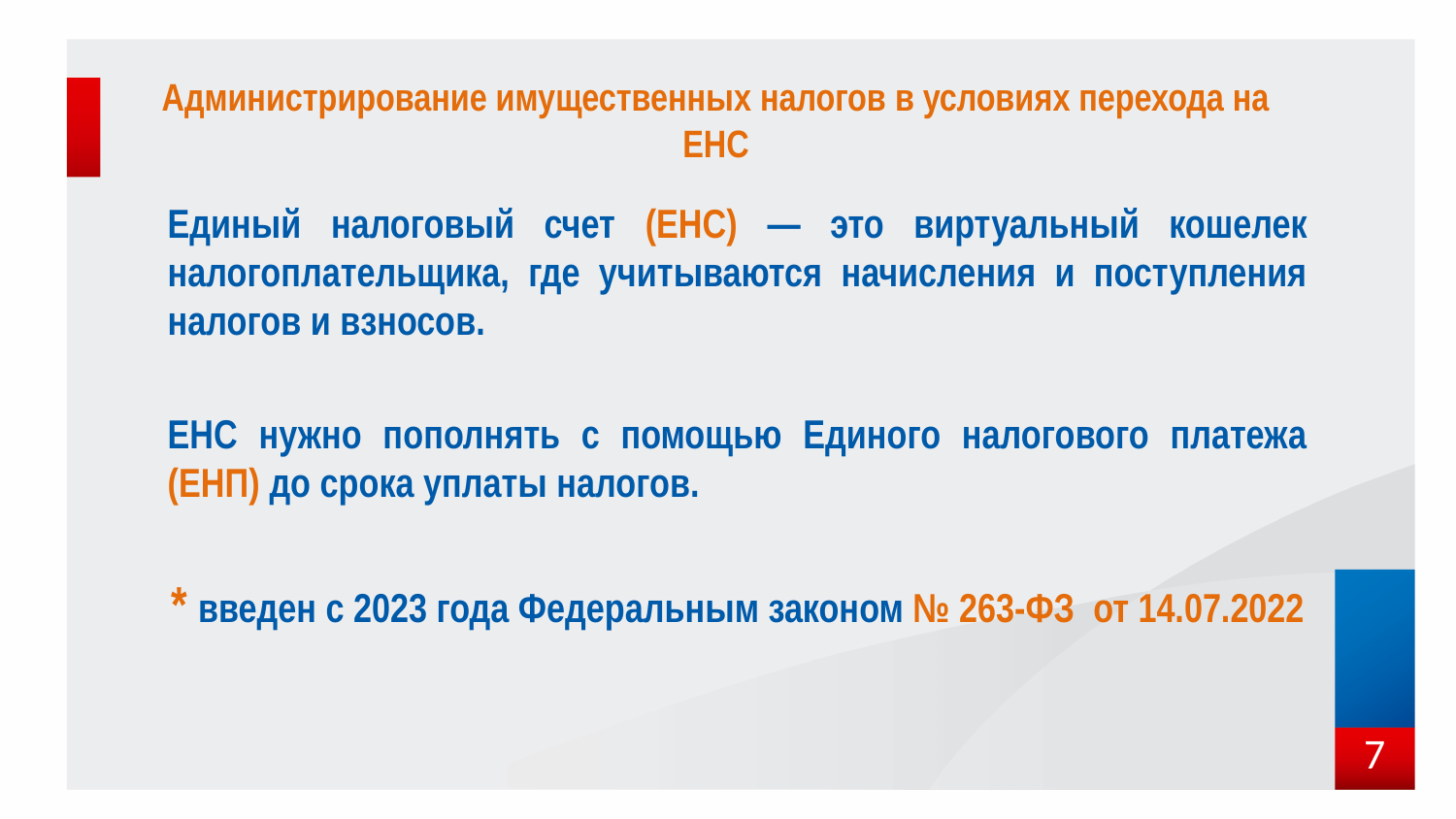

# Администрирование имущественных налогов в условиях перехода на ЕНС
Единый налоговый счет (ЕНС) — это виртуальный кошелек налогоплательщика, где учитываются начисления и поступления налогов и взносов.

ЕНС нужно пополнять с помощью Единого налогового платежа (ЕНП) до срока уплаты налогов.

* введен с 2023 года Федеральным законом № 263-ФЗ  от 14.07.2022
7